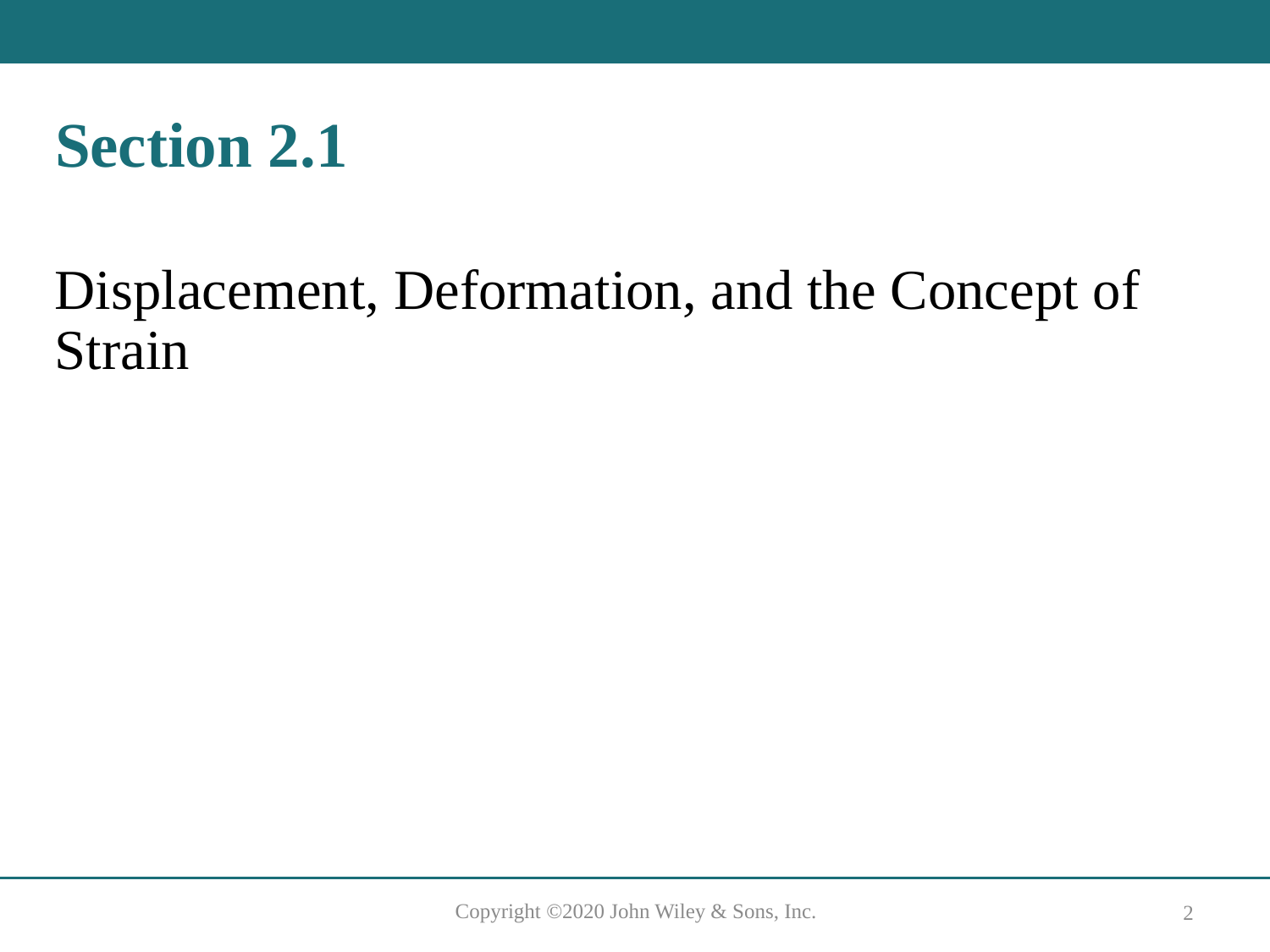

# Section 2.1
Displacement, Deformation, and the Concept of Strain